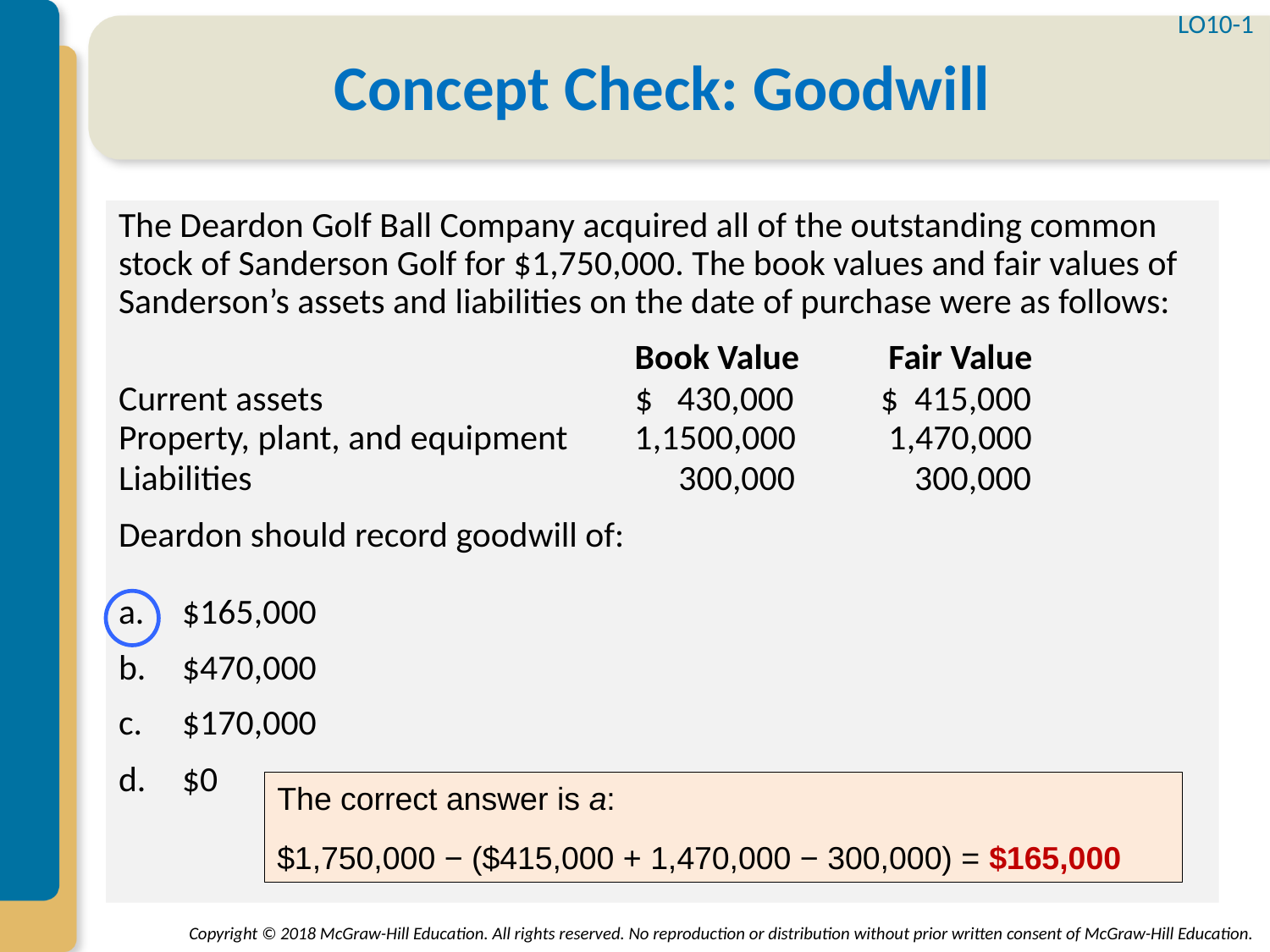

LO10-1
# Concept Check: Goodwill
The Deardon Golf Ball Company acquired all of the outstanding common stock of Sanderson Golf for $1,750,000. The book values and fair values of Sanderson’s assets and liabilities on the date of purchase were as follows:
		 		 Book Value	 Fair Value
Current assets			 $   430,000	$  415,000
Property, plant, and equipment	 1,1500,000	 1,470,000
Liabilities			       300,000	    300,000
Deardon should record goodwill of:
$165,000
$470,000
$170,000
$0

The correct answer is a:
$1,750,000 − ($415,000 + 1,470,000 − 300,000) = $165,000